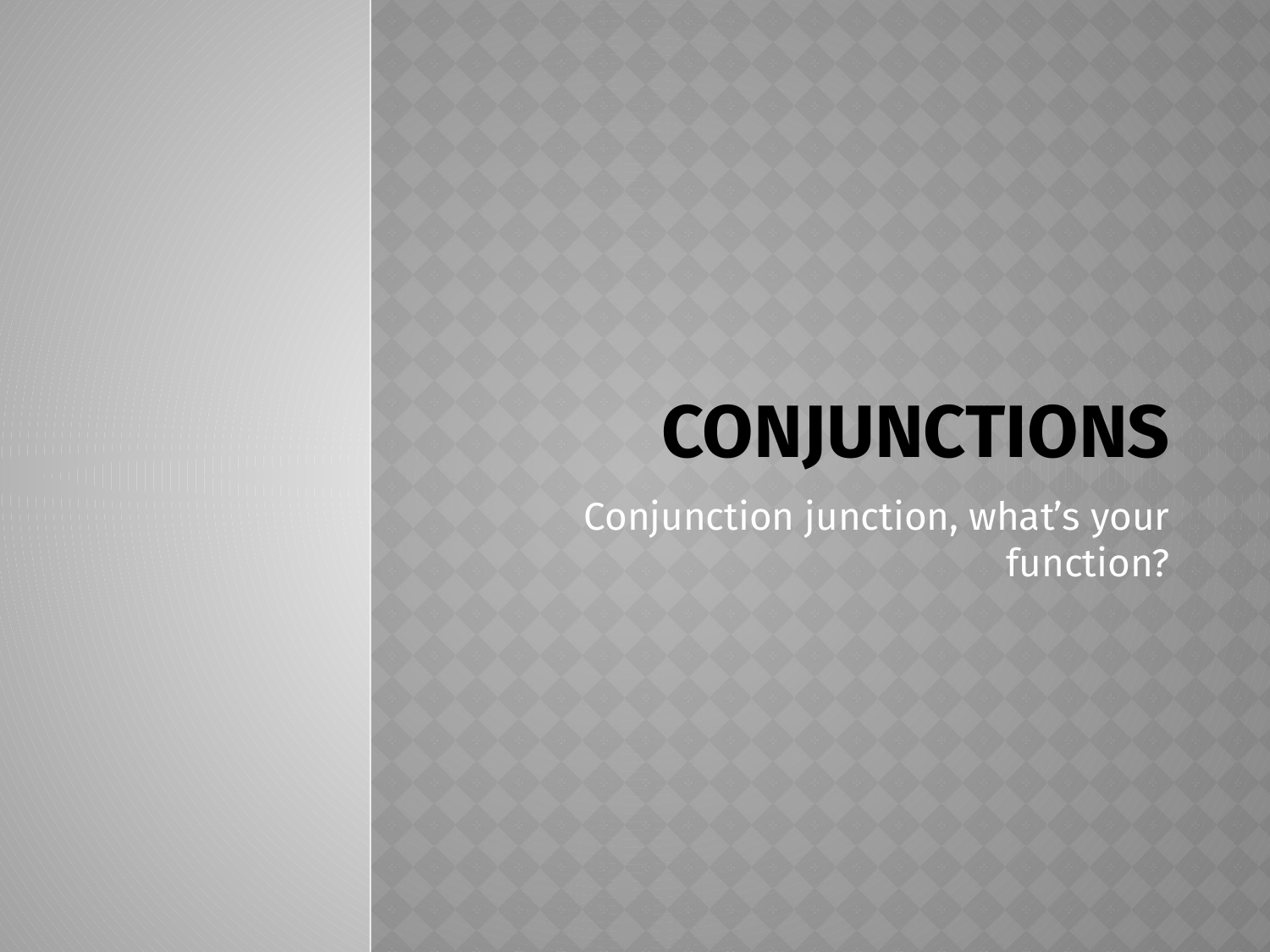

# Conjunctions
Conjunction junction, what’s your function?